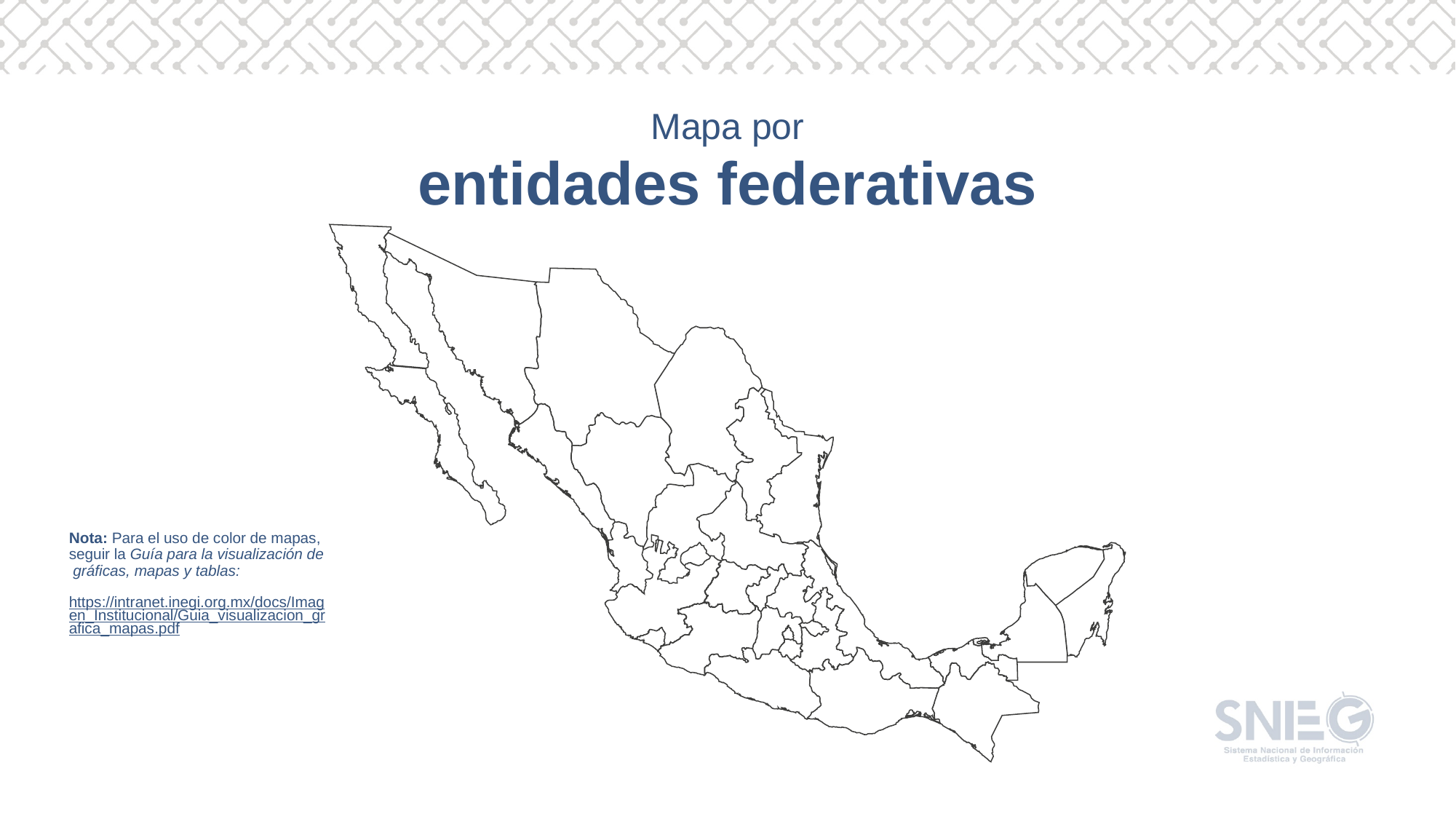

Mapa por
entidades federativas

Nota: Para el uso de color de mapas, seguir la Guía para la visualización de  gráficas, mapas y tablas:
https://intranet.inegi.org.mx/docs/Imagen_Institucional/Guia_visualizacion_grafica_mapas.pdf